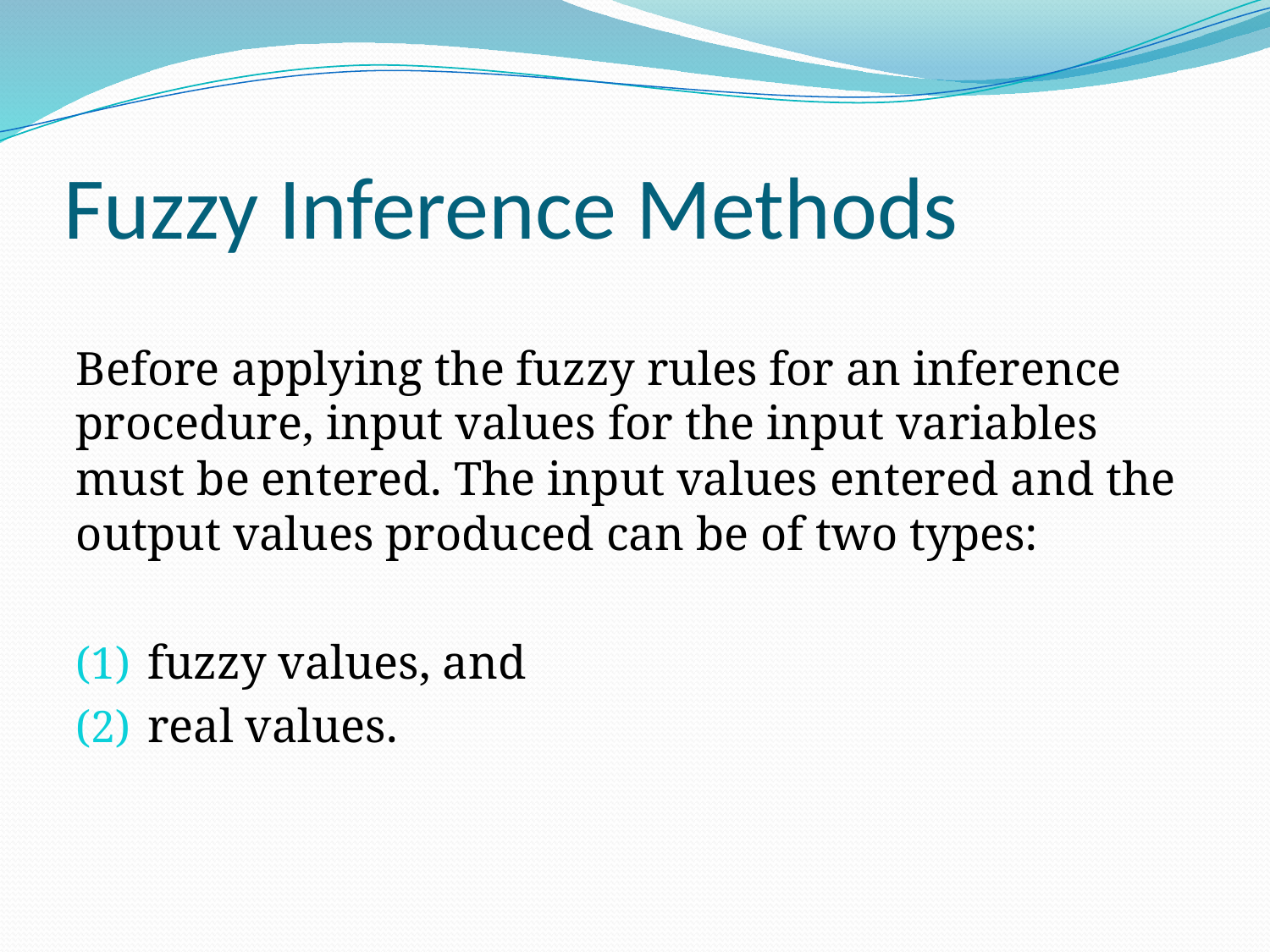

# Fuzzy Inference Methods

Before applying the fuzzy rules for an inference procedure, input values for the input variables must be entered. The input values entered and the output values produced can be of two types:

fuzzy values, and
real values.